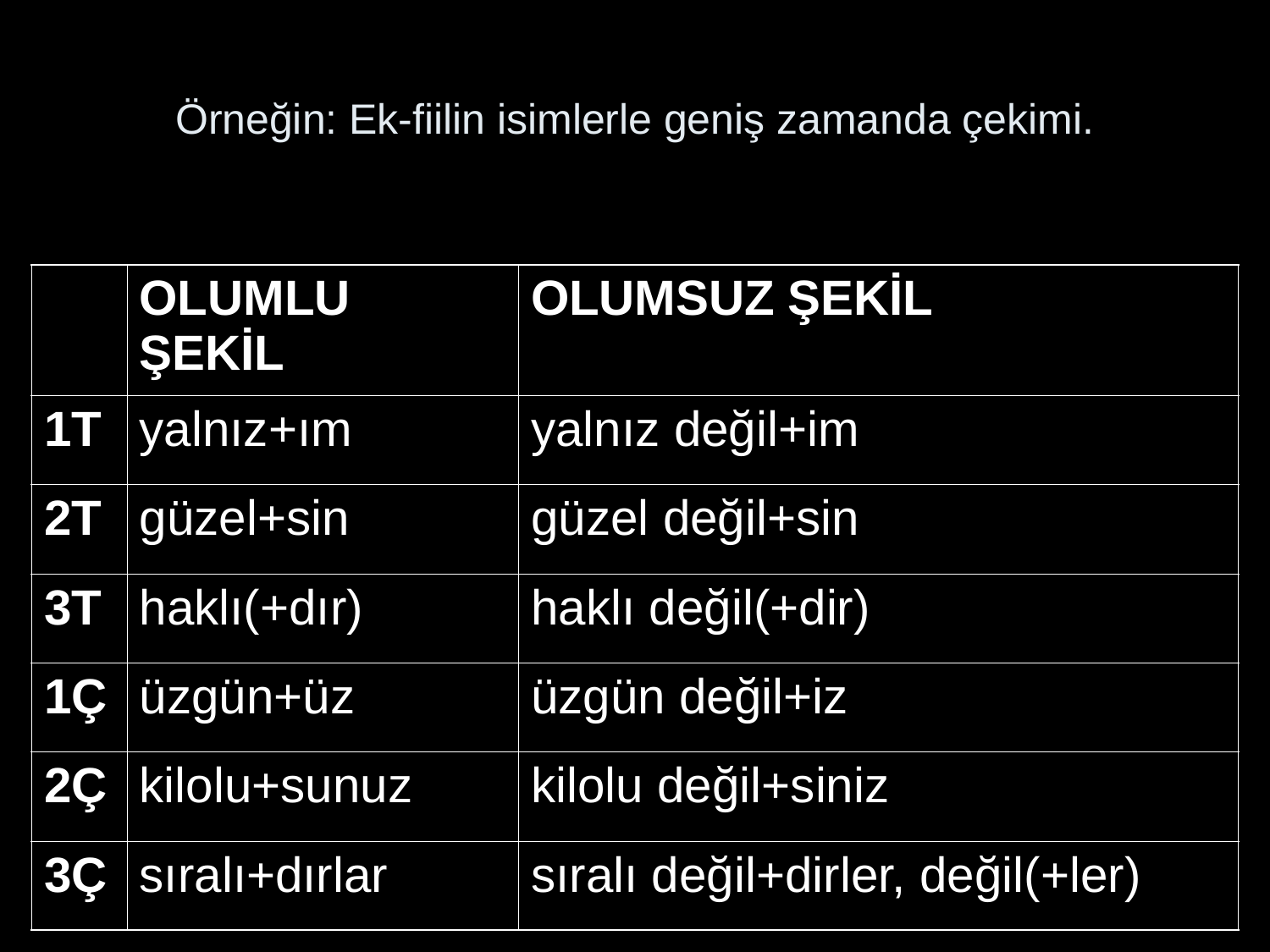

# Örneğin: Ek-fiilin isimlerle geniş zamanda çekimi.

|  | OLUMLU ŞEKİL | OLUMSUZ ŞEKİL |
| --- | --- | --- |
| 1T | yalnız+ım | yalnız değil+im |
| 2T | güzel+sin | güzel değil+sin |
| 3T | haklı(+dır) | haklı değil(+dir) |
| 1Ç | üzgün+üz | üzgün değil+iz |
| 2Ç | kilolu+sunuz | kilolu değil+siniz |
| 3Ç | sıralı+dırlar | sıralı değil+dirler, değil(+ler) |